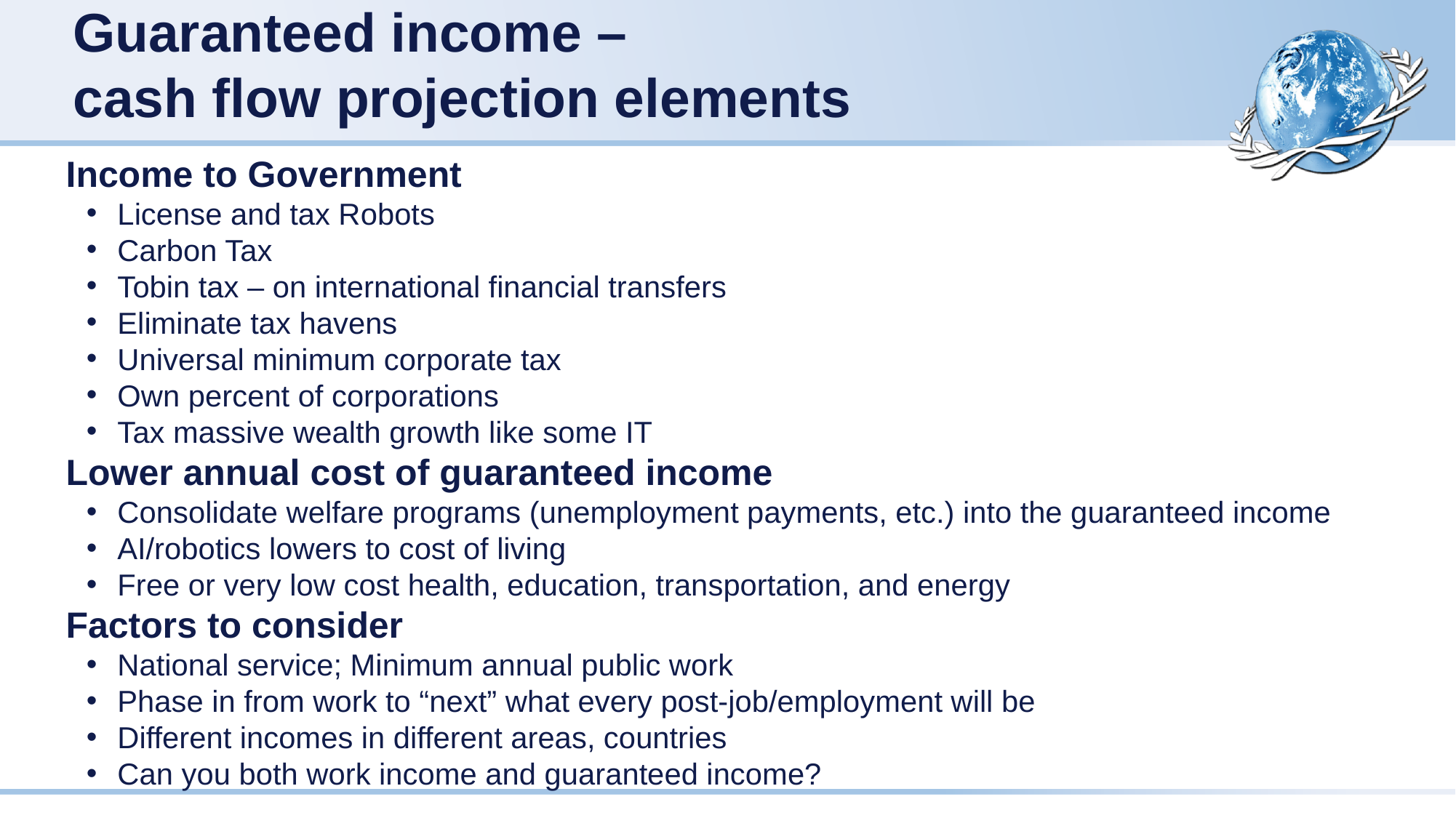

# Guaranteed income – cash flow projection elements
Income to Government
License and tax Robots
Carbon Tax
Tobin tax – on international financial transfers
Eliminate tax havens
Universal minimum corporate tax
Own percent of corporations
Tax massive wealth growth like some IT
Lower annual cost of guaranteed income
Consolidate welfare programs (unemployment payments, etc.) into the guaranteed income
AI/robotics lowers to cost of living
Free or very low cost health, education, transportation, and energy
Factors to consider
National service; Minimum annual public work
Phase in from work to “next” what every post-job/employment will be
Different incomes in different areas, countries
Can you both work income and guaranteed income?